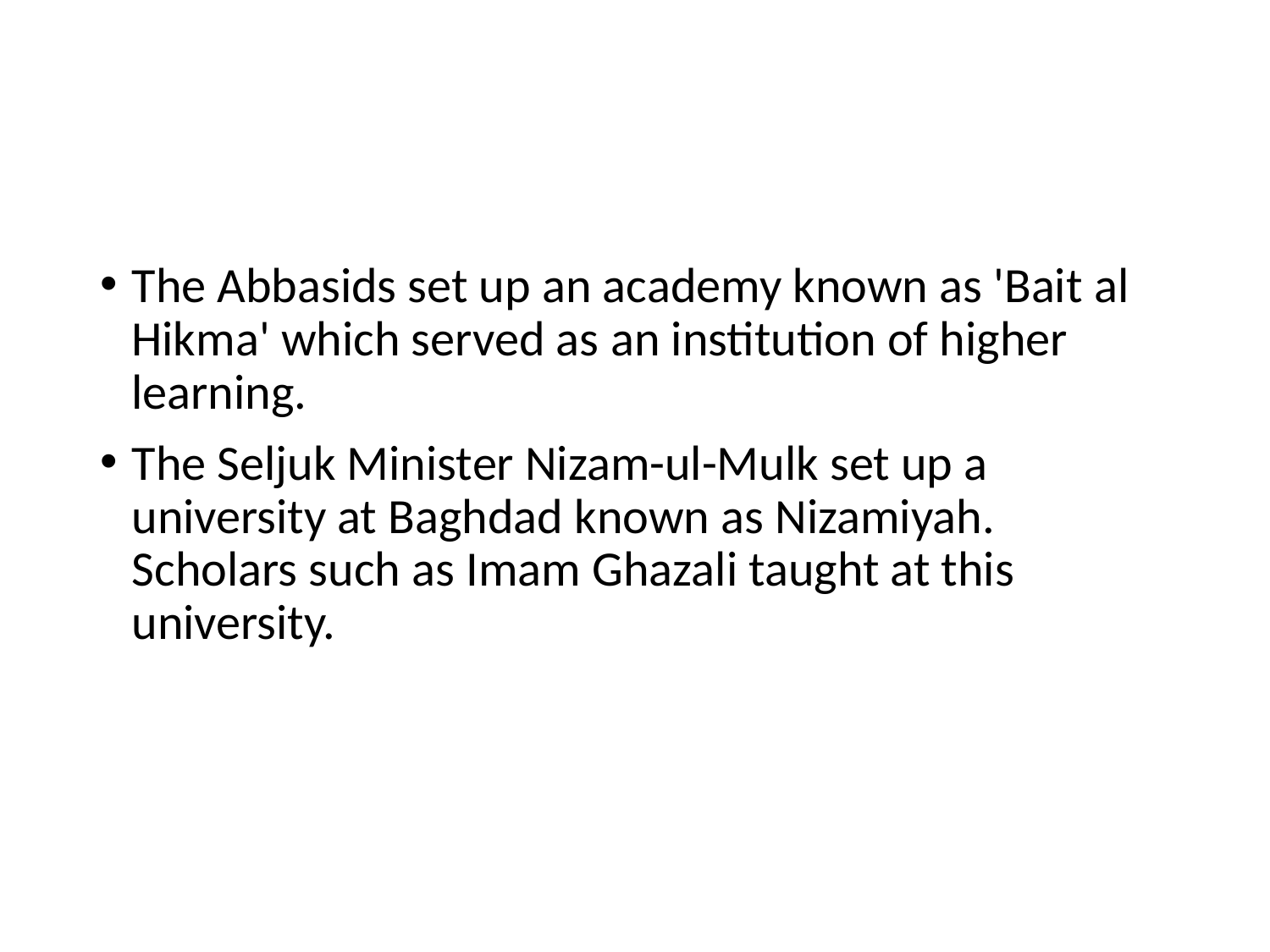

#
The Abbasids set up an academy known as 'Bait al Hikma' which served as an institution of higher learning.
The Seljuk Minister Nizam-ul-Mulk set up a university at Baghdad known as Nizamiyah. Scholars such as Imam Ghazali taught at this university.